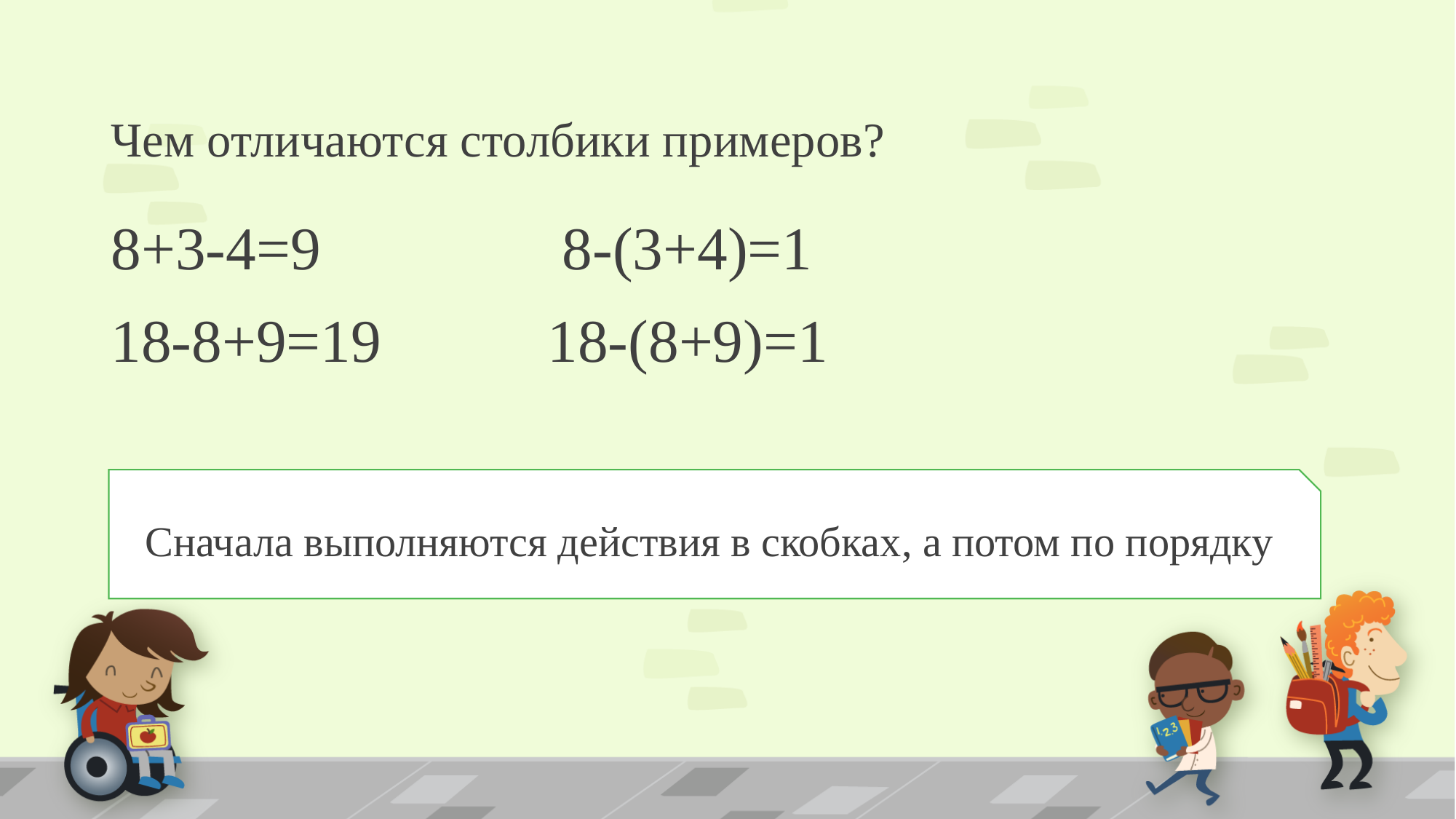

# Чем отличаются столбики примеров?
8+3-4=9                8-(3+4)=1
18-8+9=19           18-(8+9)=1
Сначала выполняются действия в скобках, а потом по порядку